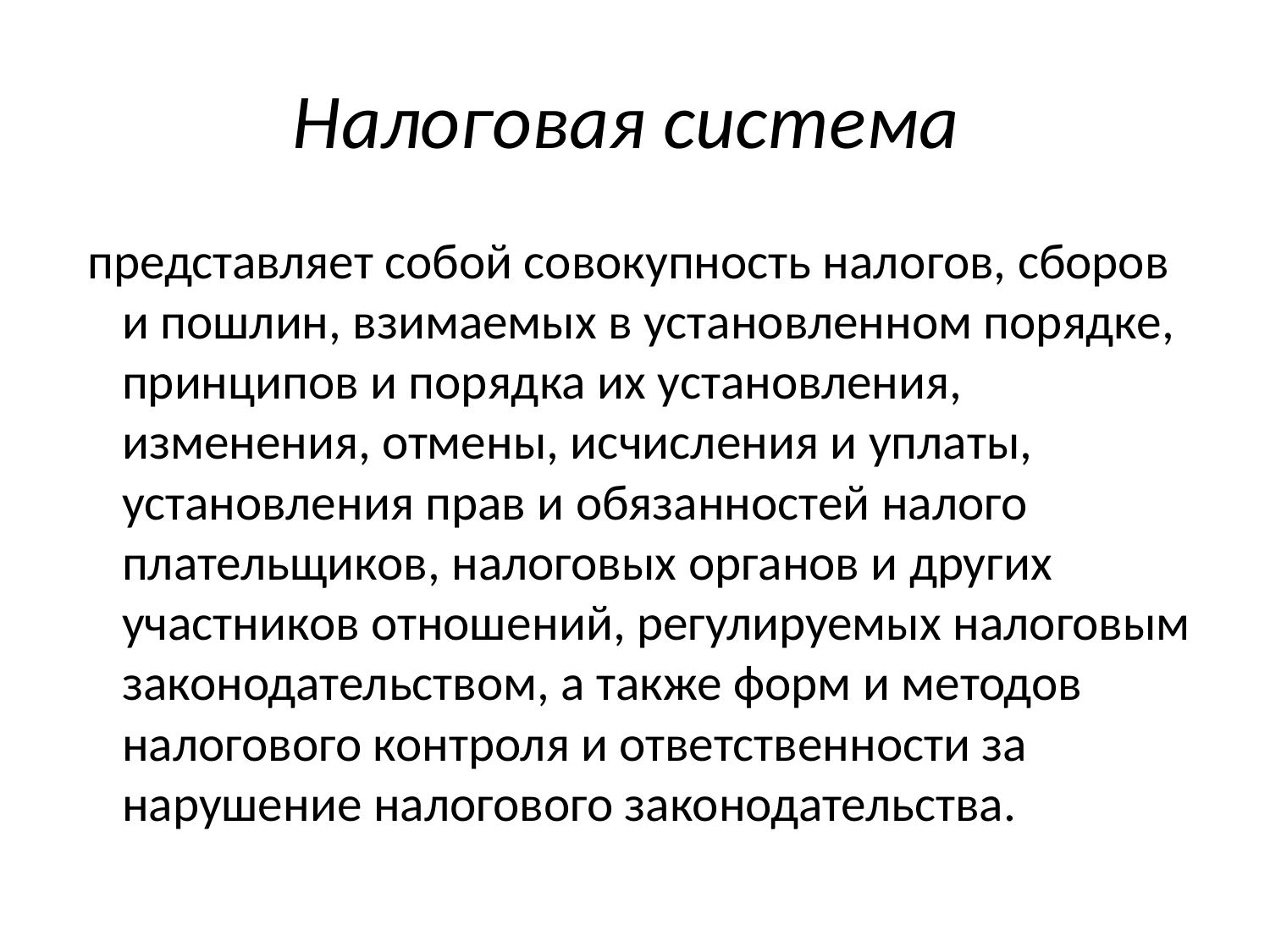

# Налоговая система
 представляет собой совокупность нало­гов, сборов и пошлин, взимаемых в установленном порядке, принципов и порядка их установления, изменения, отмены, ис­числения и уплаты, установления прав и обязанностей налого­плательщиков, налоговых органов и других участников отноше­ний, регулируемых налоговым законодательством, а также форм и методов налогового контроля и ответственности за нарушение налогового законодательства.